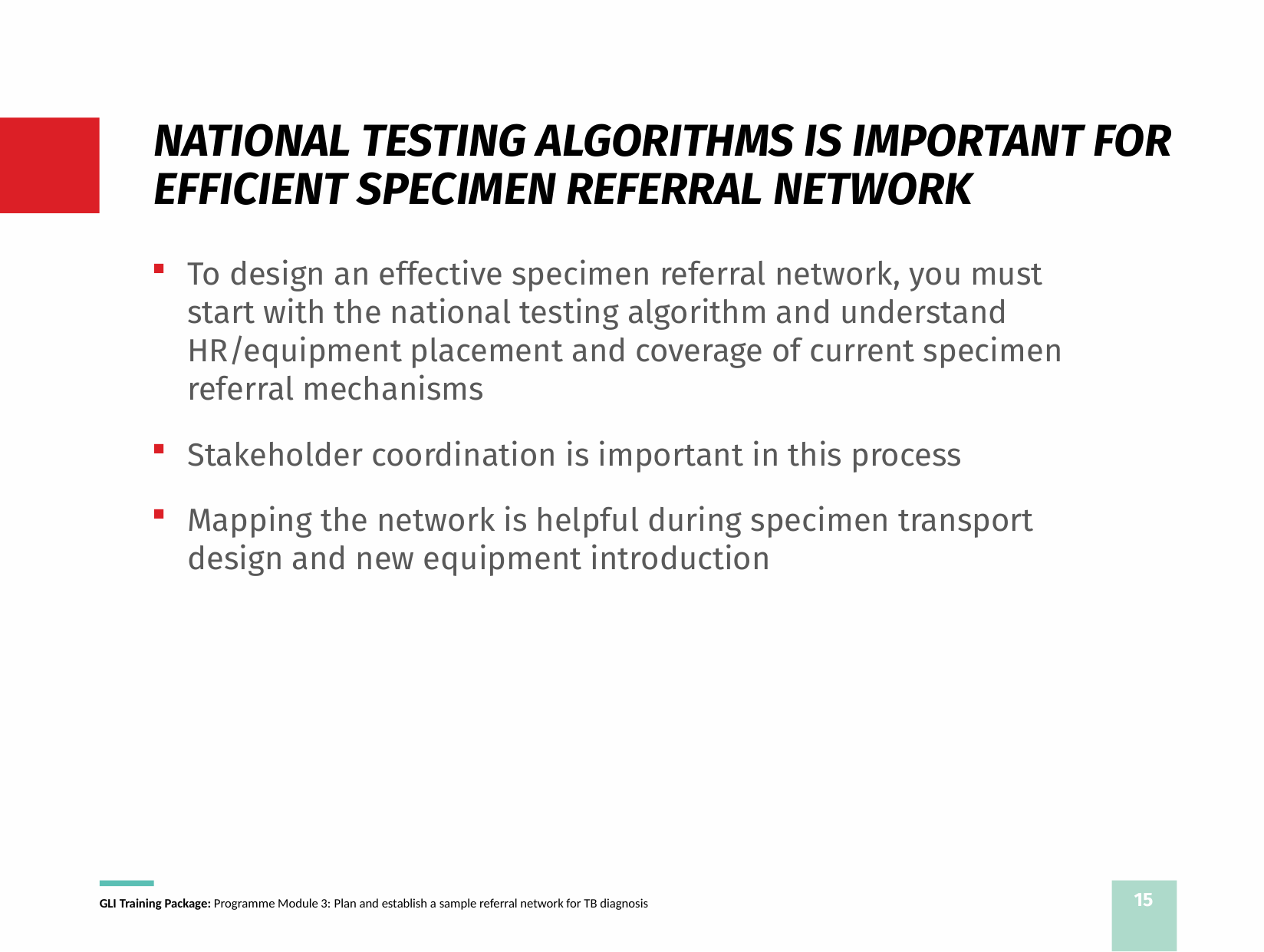

# NATIONAL TESTING ALGORITHMS IS IMPORTANT FOR EFFICIENT SPECIMEN REFERRAL NETWORK
To design an effective specimen referral network, you must start with the national testing algorithm and understand HR/equipment placement and coverage of current specimen referral mechanisms
Stakeholder coordination is important in this process
Mapping the network is helpful during specimen transport design and new equipment introduction